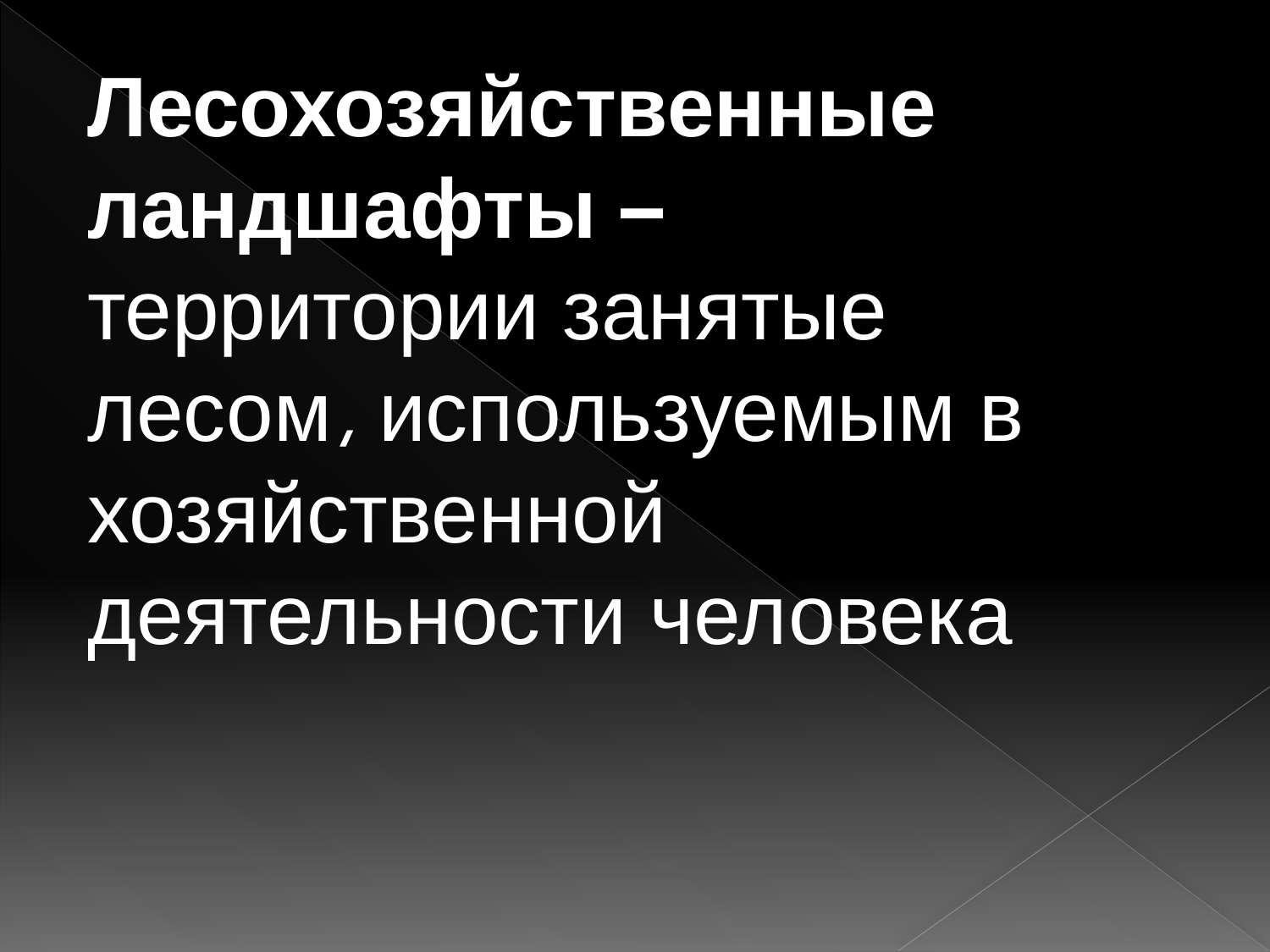

Лесохозяйственные
ландшафты – территории занятые лесом, используемым в хозяйственной деятельности человека